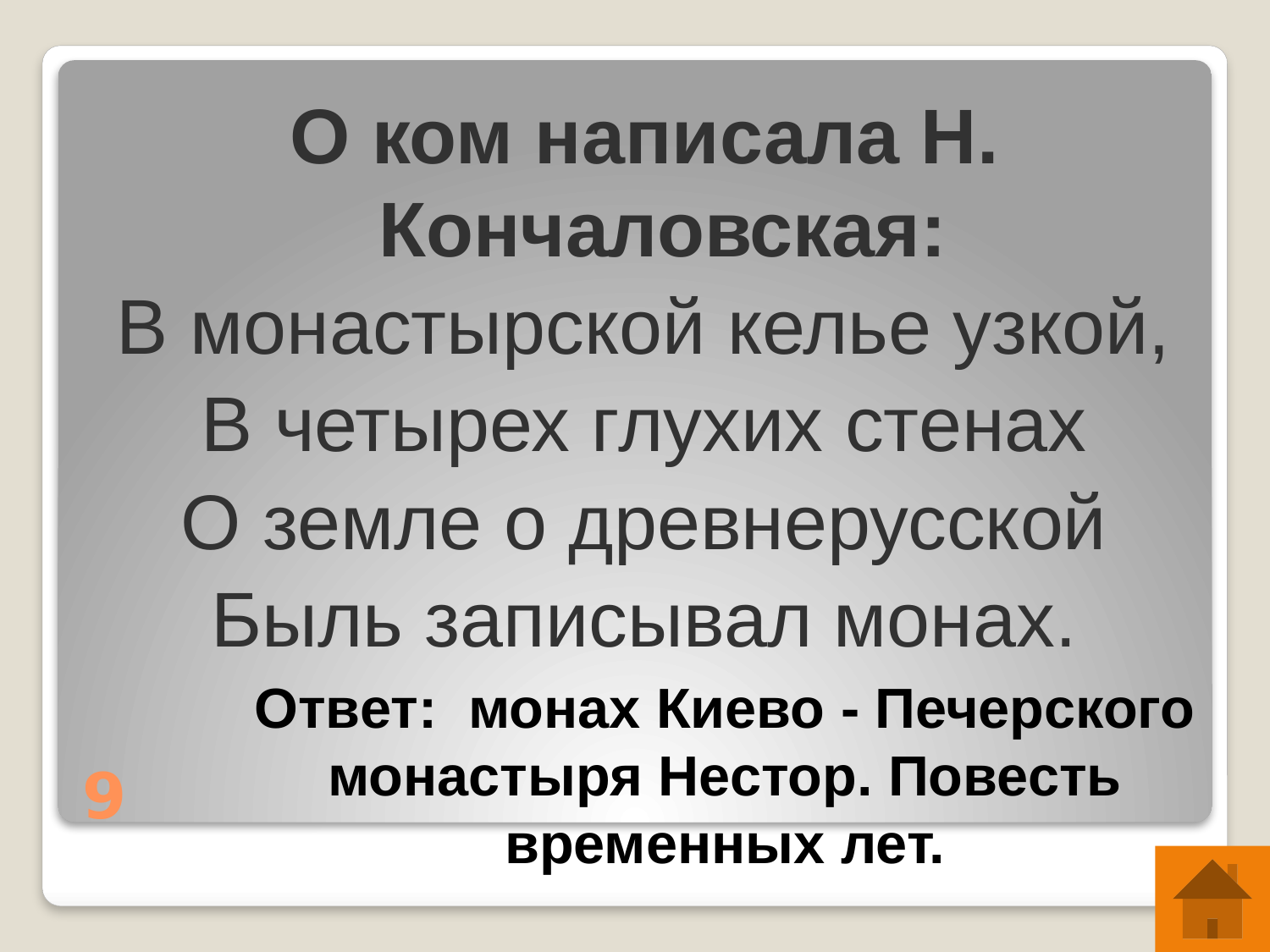

О ком написала Н. Кончаловская:
В монастырской келье узкой,
В четырех глухих стенах
О земле о древнерусской
Быль записывал монах.
Ответ:  монах Киево - Печерского монастыря Нестор. Повесть временных лет.
# 9